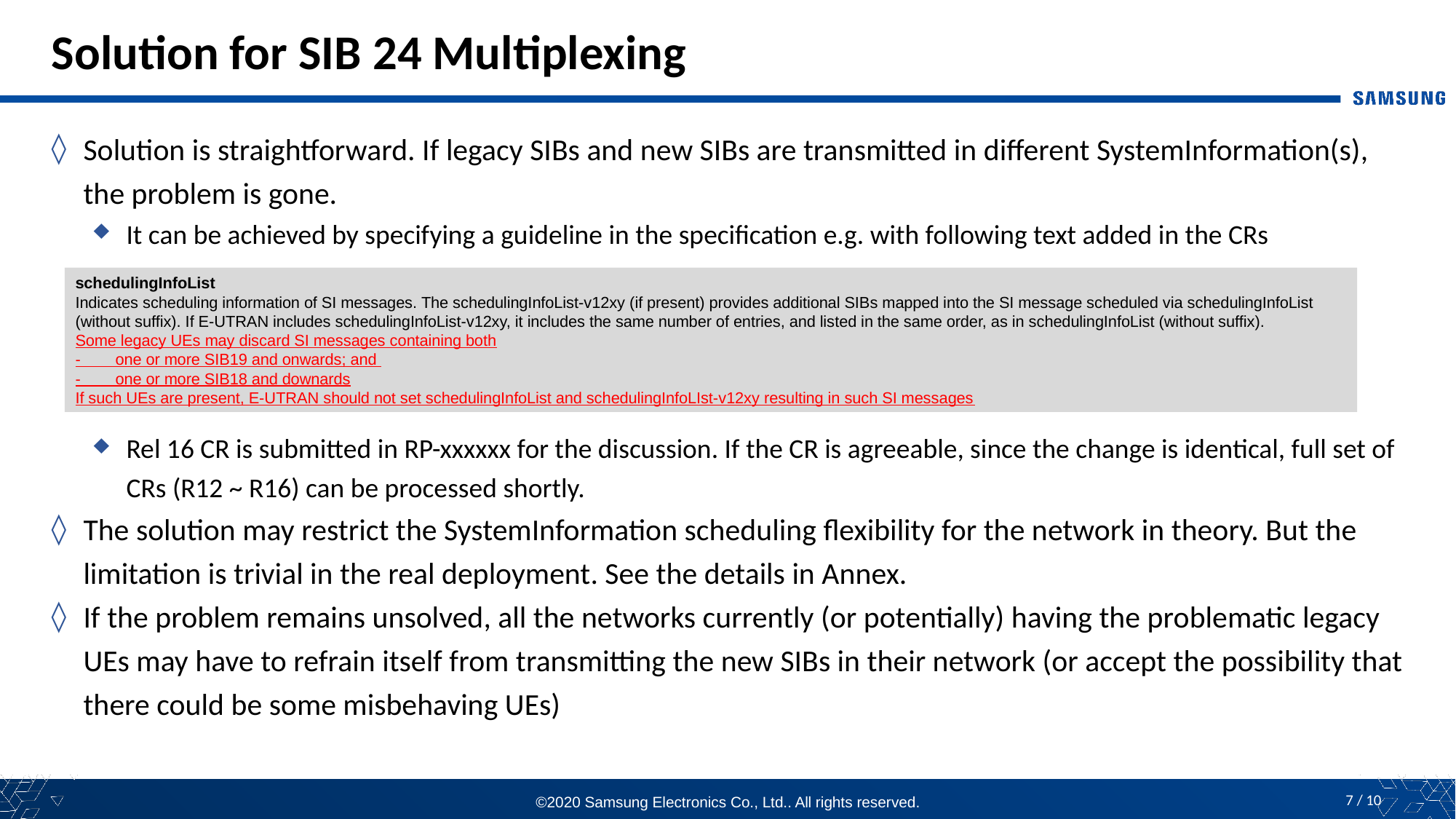

# Solution for SIB 24 Multiplexing
Solution is straightforward. If legacy SIBs and new SIBs are transmitted in different SystemInformation(s), the problem is gone.
It can be achieved by specifying a guideline in the specification e.g. with following text added in the CRs

Rel 16 CR is submitted in RP-xxxxxx for the discussion. If the CR is agreeable, since the change is identical, full set of CRs (R12 ~ R16) can be processed shortly.
The solution may restrict the SystemInformation scheduling flexibility for the network in theory. But the limitation is trivial in the real deployment. See the details in Annex.
If the problem remains unsolved, all the networks currently (or potentially) having the problematic legacy UEs may have to refrain itself from transmitting the new SIBs in their network (or accept the possibility that there could be some misbehaving UEs)

schedulingInfoList
Indicates scheduling information of SI messages. The schedulingInfoList-v12xy (if present) provides additional SIBs mapped into the SI message scheduled via schedulingInfoList (without suffix). If E-UTRAN includes schedulingInfoList-v12xy, it includes the same number of entries, and listed in the same order, as in schedulingInfoList (without suffix).
Some legacy UEs may discard SI messages containing both
-        one or more SIB19 and onwards; and
-        one or more SIB18 and downards
If such UEs are present, E-UTRAN should not set schedulingInfoList and schedulingInfoLIst-v12xy resulting in such SI messages